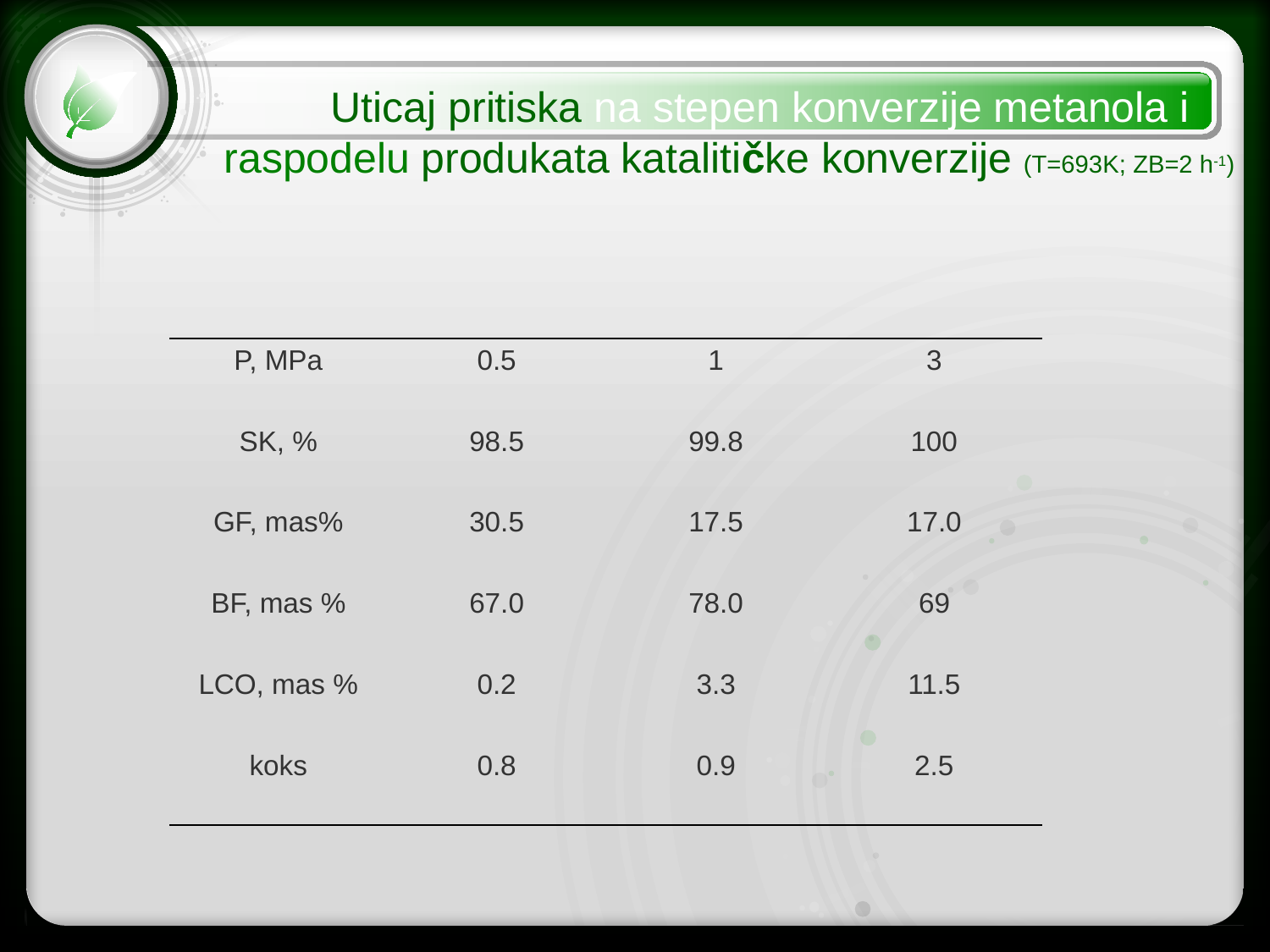

Uticaj pritiska na stepen konverzije metanola i raspodelu produkata katalitičke konverzije (T=693K; ZB=2 h-1)

| P, MPa | 0.5 | 1 | 3 |
| --- | --- | --- | --- |
| SK, % | 98.5 | 99.8 | 100 |
| GF, mas% | 30.5 | 17.5 | 17.0 |
| BF, mas % | 67.0 | 78.0 | 69 |
| LCO, mas % | 0.2 | 3.3 | 11.5 |
| koks | 0.8 | 0.9 | 2.5 |